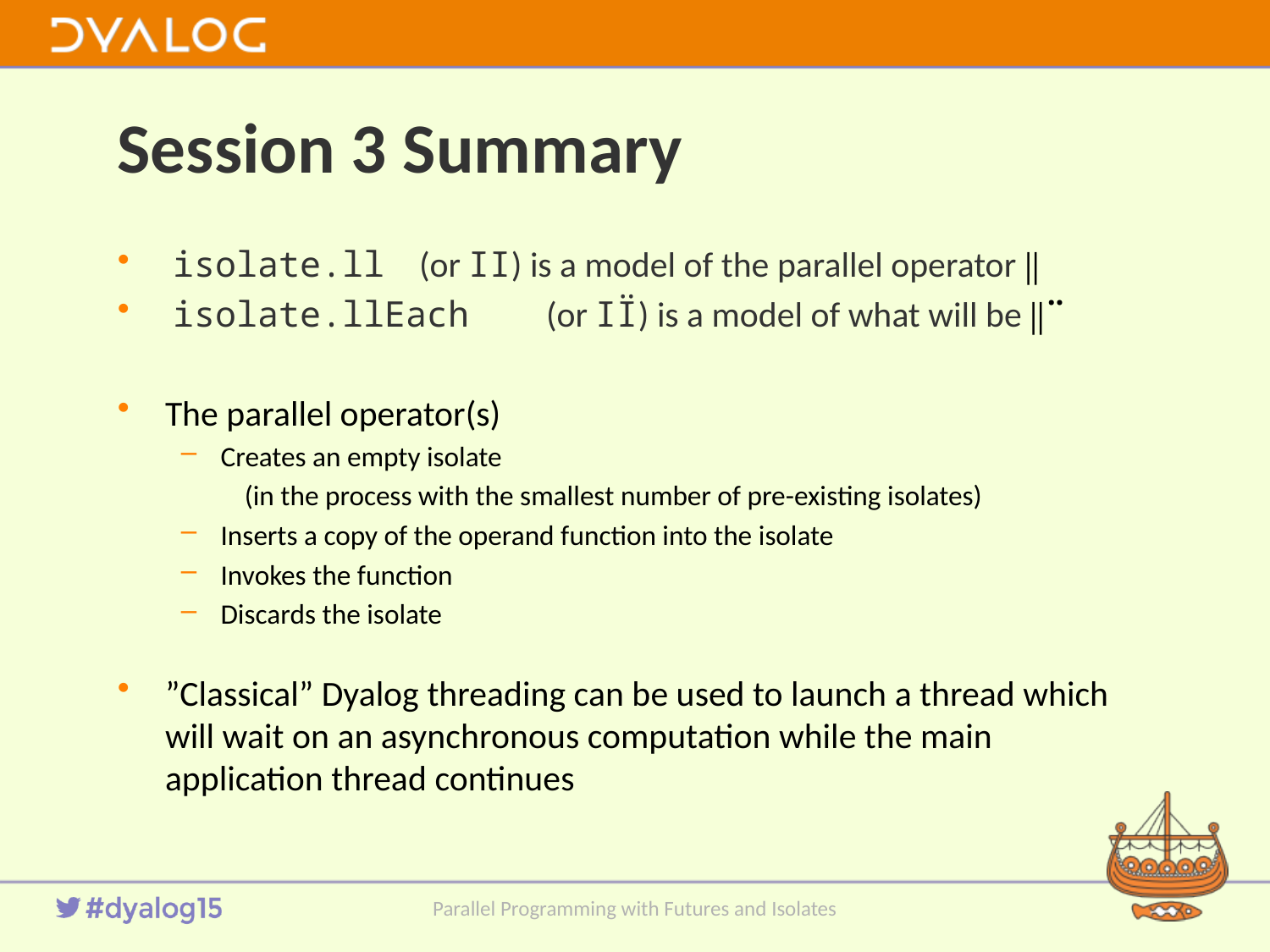

# Session 3 Summary
 isolate.ll 	(or II) is a model of the parallel operator ∥
 isolate.llEach 	(or IÏ) is a model of what will be ∥¨

The parallel operator(s)
Creates an empty isolate
(in the process with the smallest number of pre-existing isolates)
Inserts a copy of the operand function into the isolate
Invokes the function
Discards the isolate
”Classical” Dyalog threading can be used to launch a thread which will wait on an asynchronous computation while the main application thread continues

Parallel Programming with Futures and Isolates